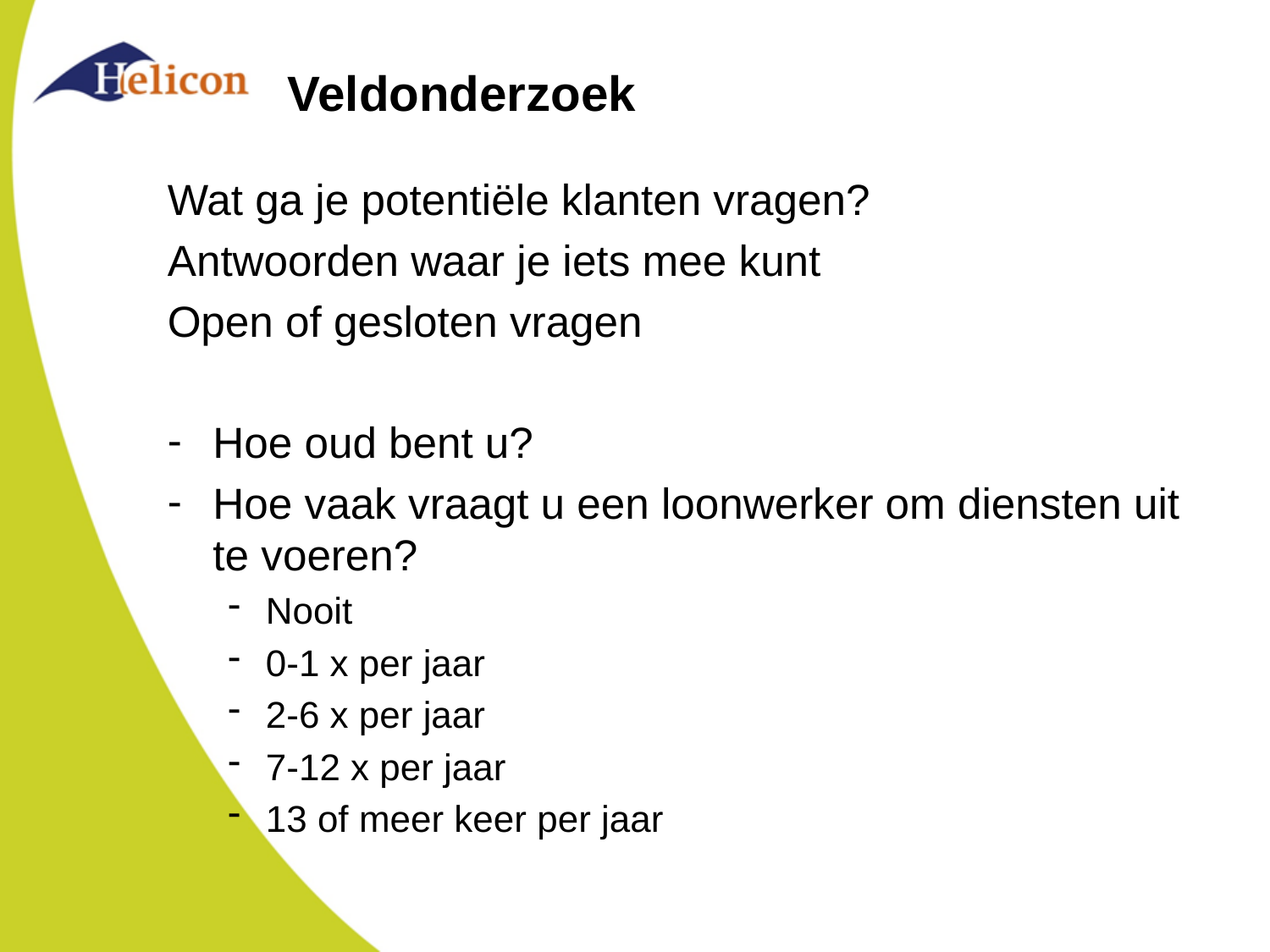

# Veldonderzoek
Wat ga je potentiële klanten vragen?
Antwoorden waar je iets mee kunt
Open of gesloten vragen

Hoe oud bent u?
Hoe vaak vraagt u een loonwerker om diensten uit te voeren?
Nooit
0-1 x per jaar
2-6 x per jaar
7-12 x per jaar
13 of meer keer per jaar